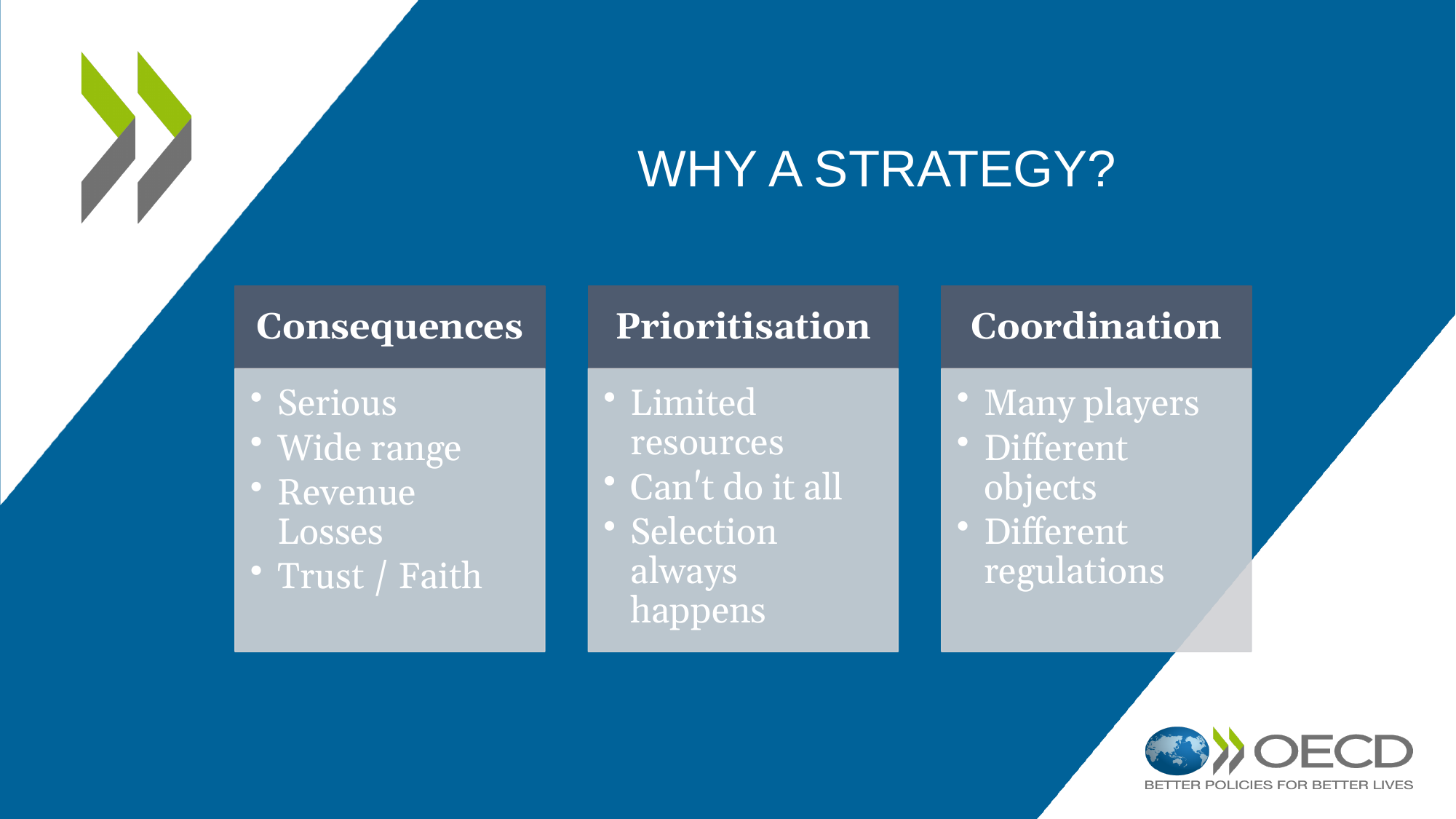

Consequences
Serious
Wide range
Revenue Losses
Trust / Faith
Prioritisation
Limited resources
Can't do it all
Selection always happens
Coordination
Many players
Different objects
Different regulations

# Why a Strategy?